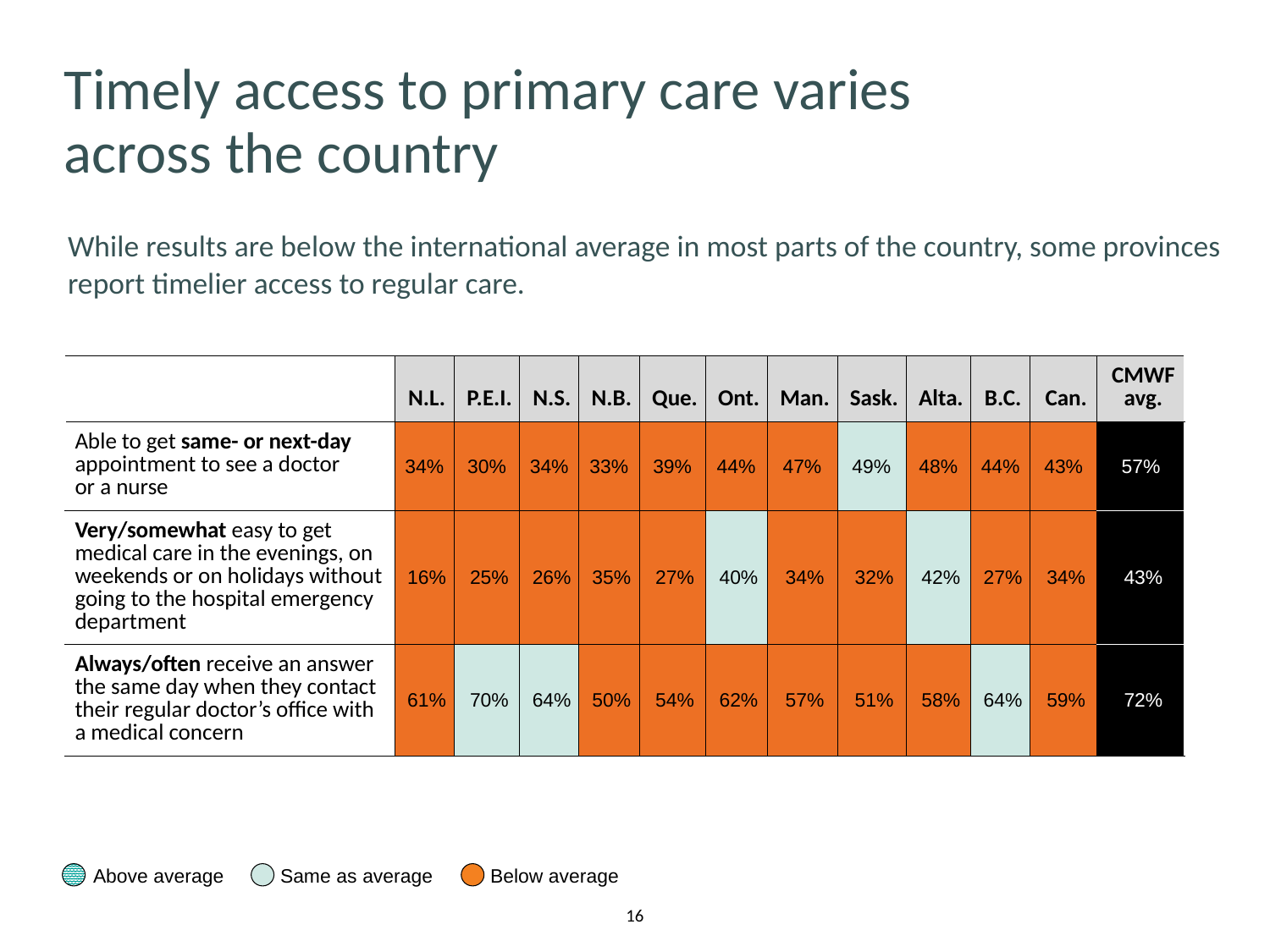

# Timely access to primary care varies across the country
While results are below the international average in most parts of the country, some provinces report timelier access to regular care.
|  | N.L. | P.E.I. | N.S. | N.B. | Que. | Ont. | Man. | Sask. | Alta. | B.C. | Can. | CMWF avg. |
| --- | --- | --- | --- | --- | --- | --- | --- | --- | --- | --- | --- | --- |
| Able to get same- or next-day appointment to see a doctor or a nurse | 34% | 30% | 34% | 33% | 39% | 44% | 47% | 49% | 48% | 44% | 43% | 57% |
| Very/somewhat easy to get medical care in the evenings, on weekends or on holidays without going to the hospital emergency department | 16% | 25% | 26% | 35% | 27% | 40% | 34% | 32% | 42% | 27% | 34% | 43% |
| Always/often receive an answer the same day when they contact their regular doctor’s office with a medical concern | 61% | 70% | 64% | 50% | 54% | 62% | 57% | 51% | 58% | 64% | 59% | 72% |
Below average

Above average

Same as average